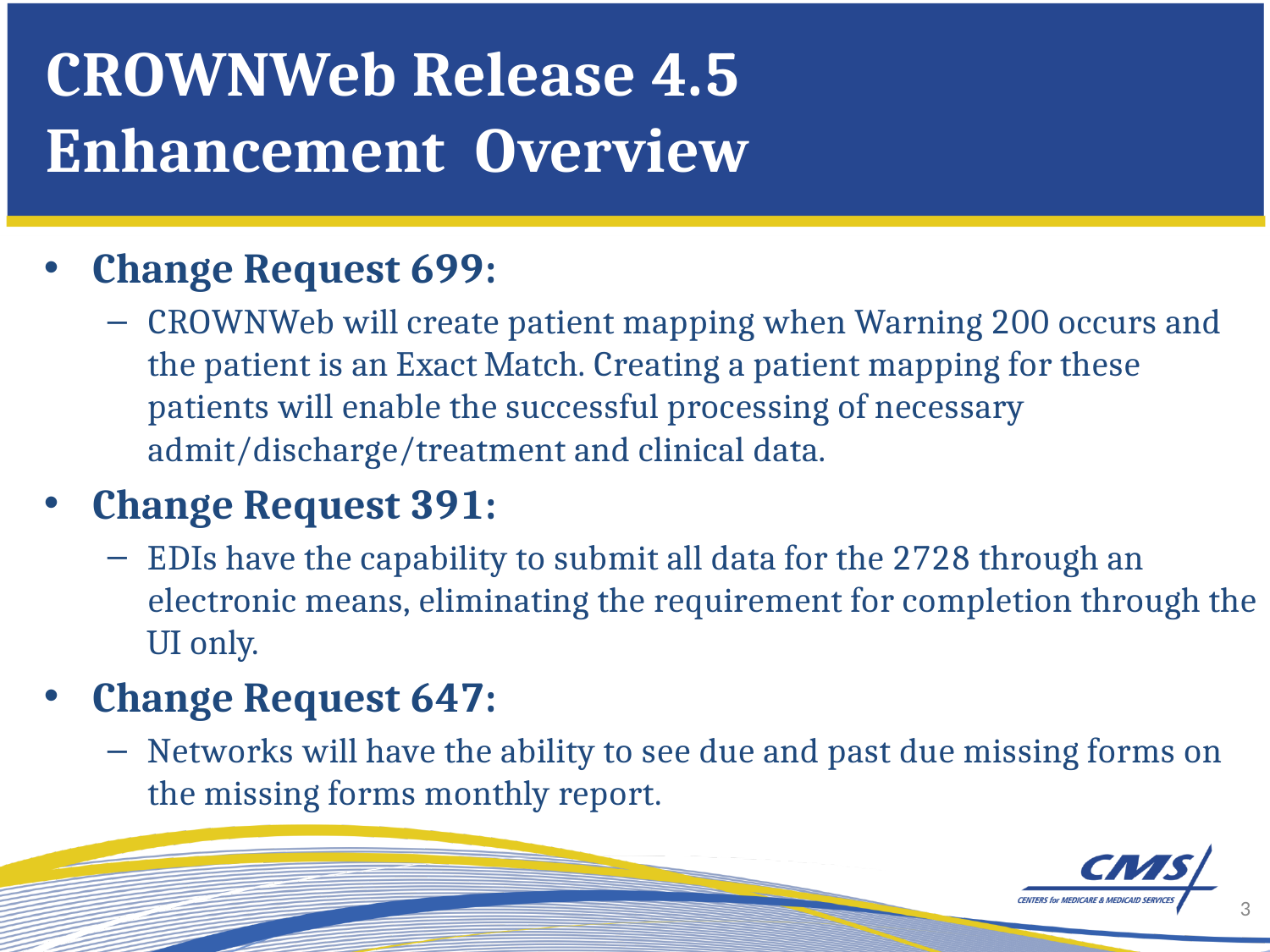

# CROWNWeb Release 4.5 Enhancement  Overview
Change Request 699:
CROWNWeb will create patient mapping when Warning 200 occurs and the patient is an Exact Match. Creating a patient mapping for these patients will enable the successful processing of necessary admit/discharge/treatment and clinical data.
Change Request 391:
EDIs have the capability to submit all data for the 2728 through an electronic means, eliminating the requirement for completion through the UI only.
Change Request 647:
Networks will have the ability to see due and past due missing forms on the missing forms monthly report.

3